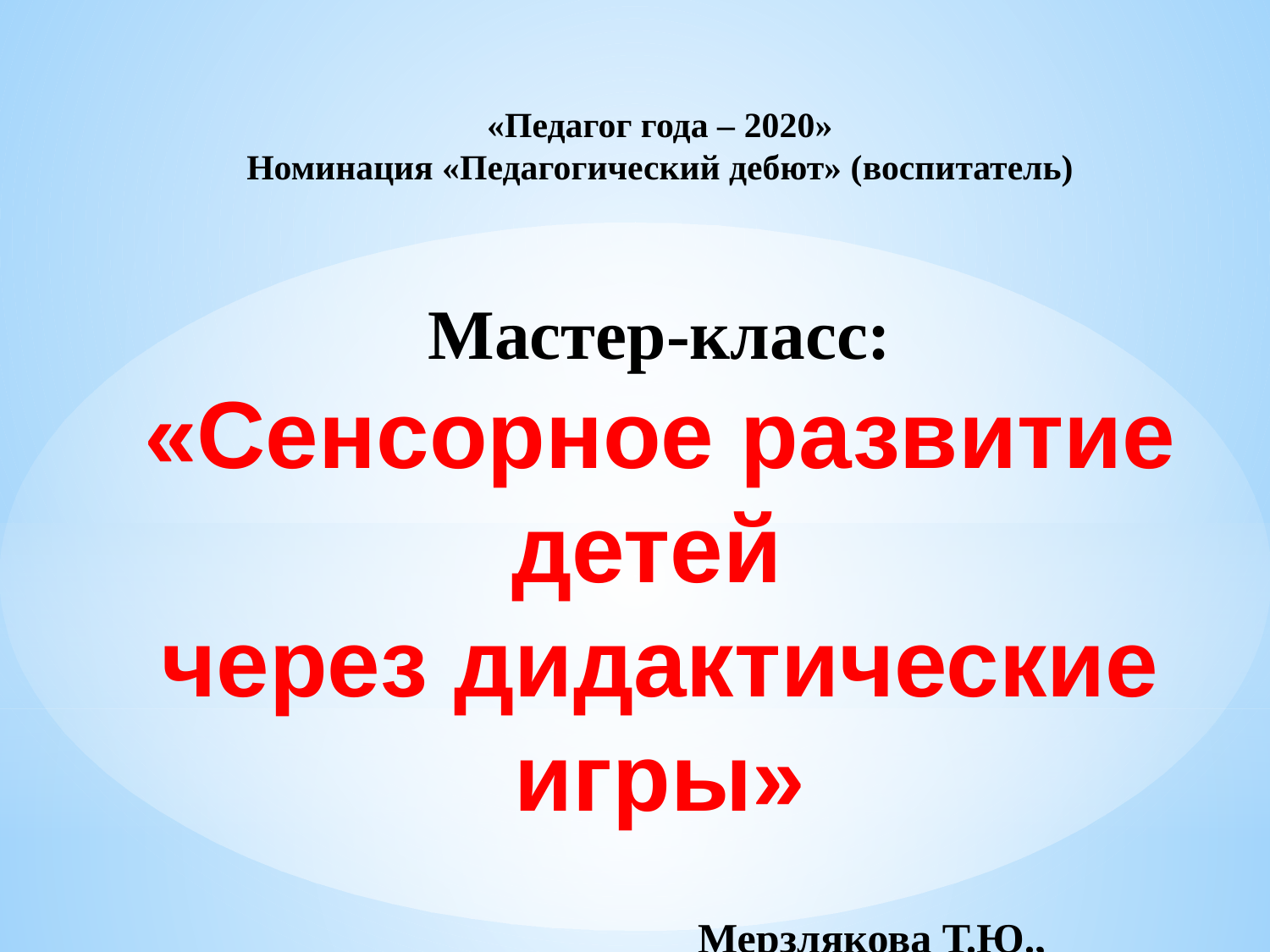

«Педагог года – 2020»
Номинация «Педагогический дебют» (воспитатель)

Мастер-класс:
«Сенсорное развитие детей
через дидактические игры»

                    Мерзлякова Т.Ю.,
                                    воспитатель МАУДО «Детский сад №9»
                                     г. Ялуторовск